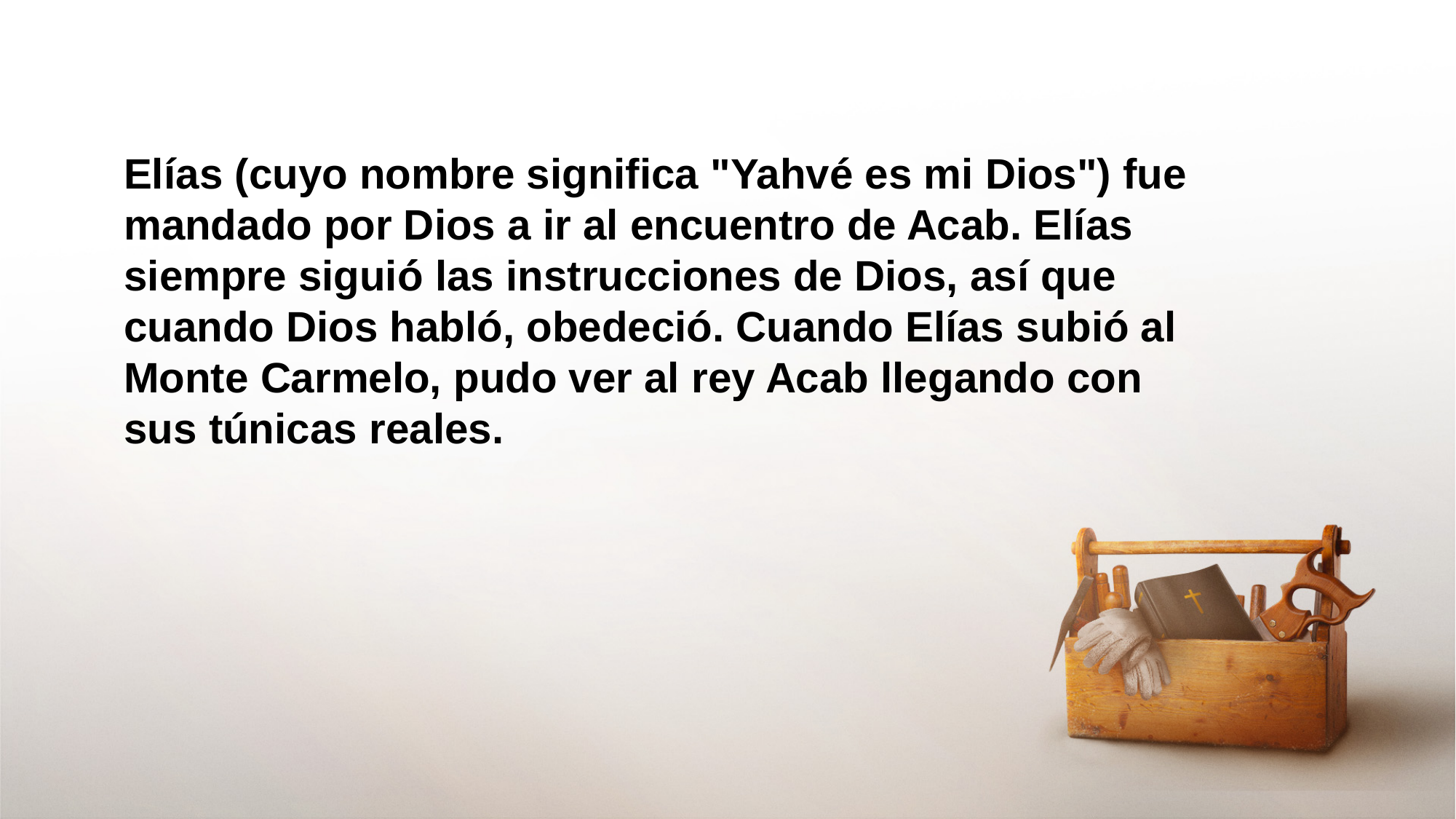

Elías (cuyo nombre significa "Yahvé es mi Dios") fue mandado por Dios a ir al encuentro de Acab. Elías siempre siguió́ las instrucciones de Dios, así que cuando Dios habló, obedeció. Cuando Elías subió al Monte Carmelo, pudo ver al rey Acab llegando con sus túnicas reales.